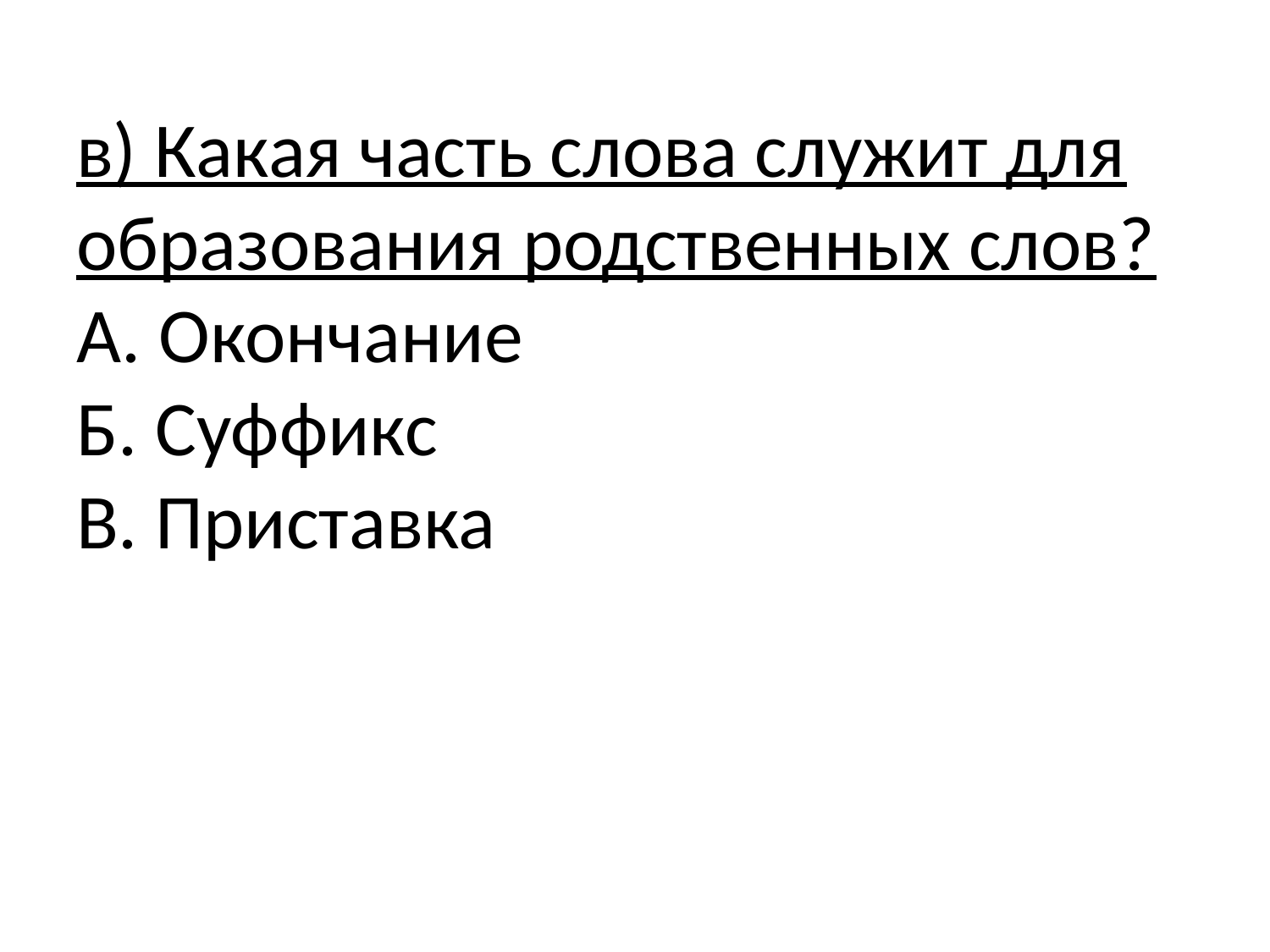

# в) Какая часть слова служит для образования родственных слов? А. Окончание Б. Суффикс В. Приставка